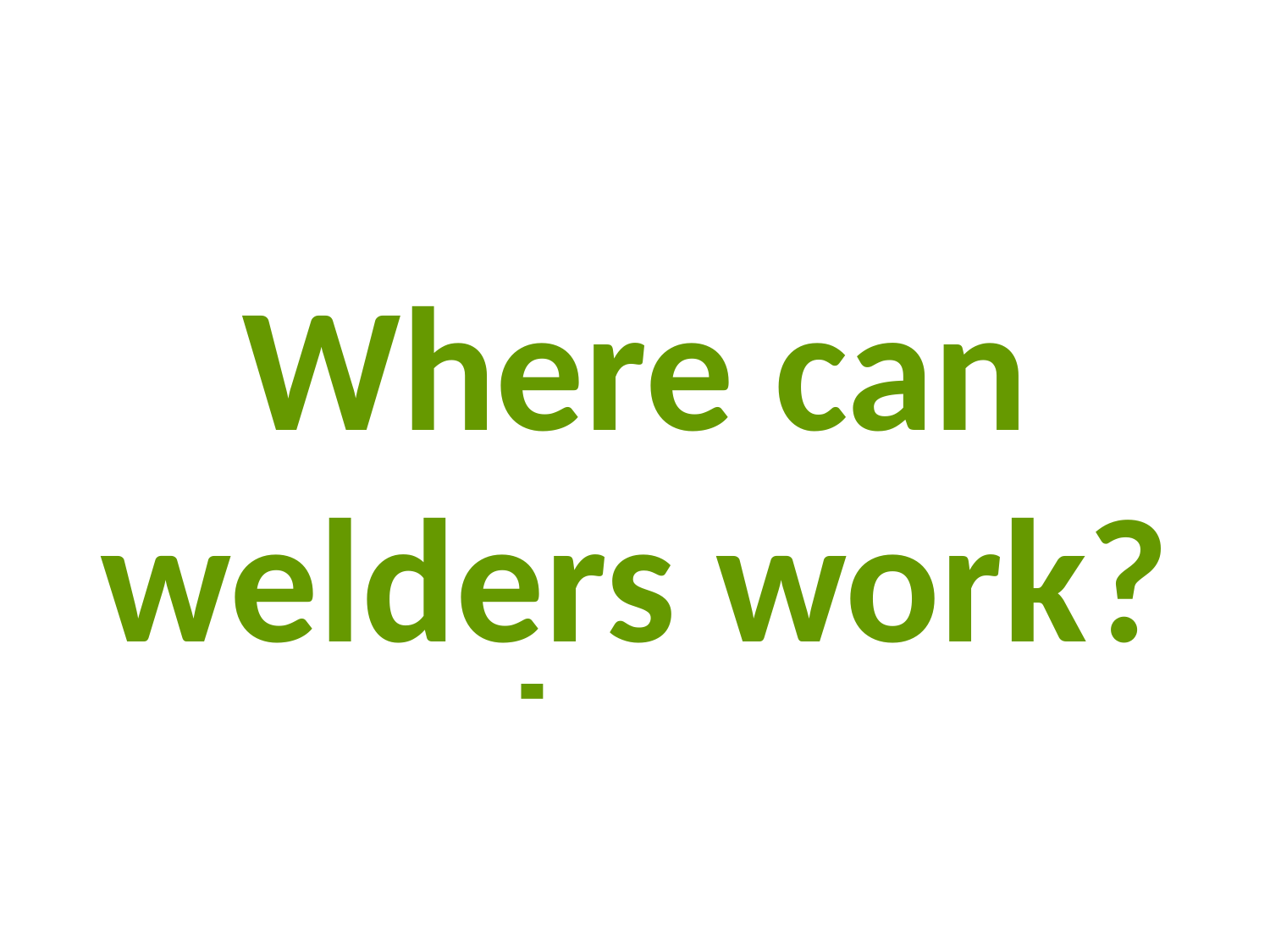

Where can welders work?
Xhipi xc ildips opkx?